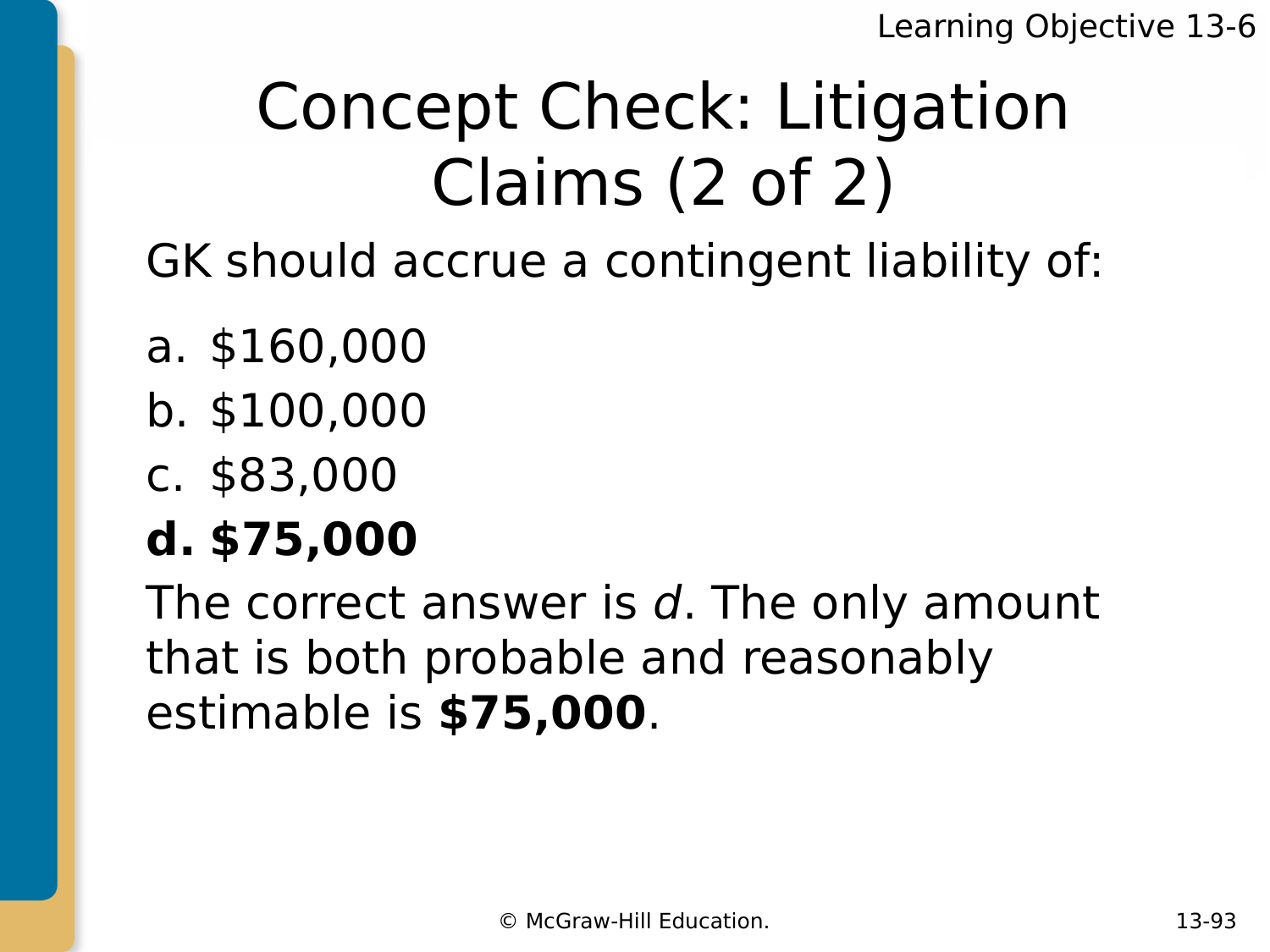

Learning Objective 13-6
# Concept Check: Litigation Claims (2 of 2)
GK should accrue a contingent liability of:
$160,000
$100,000
$83,000
$75,000
The correct answer is d. The only amount that is both probable and reasonably estimable is $75,000.